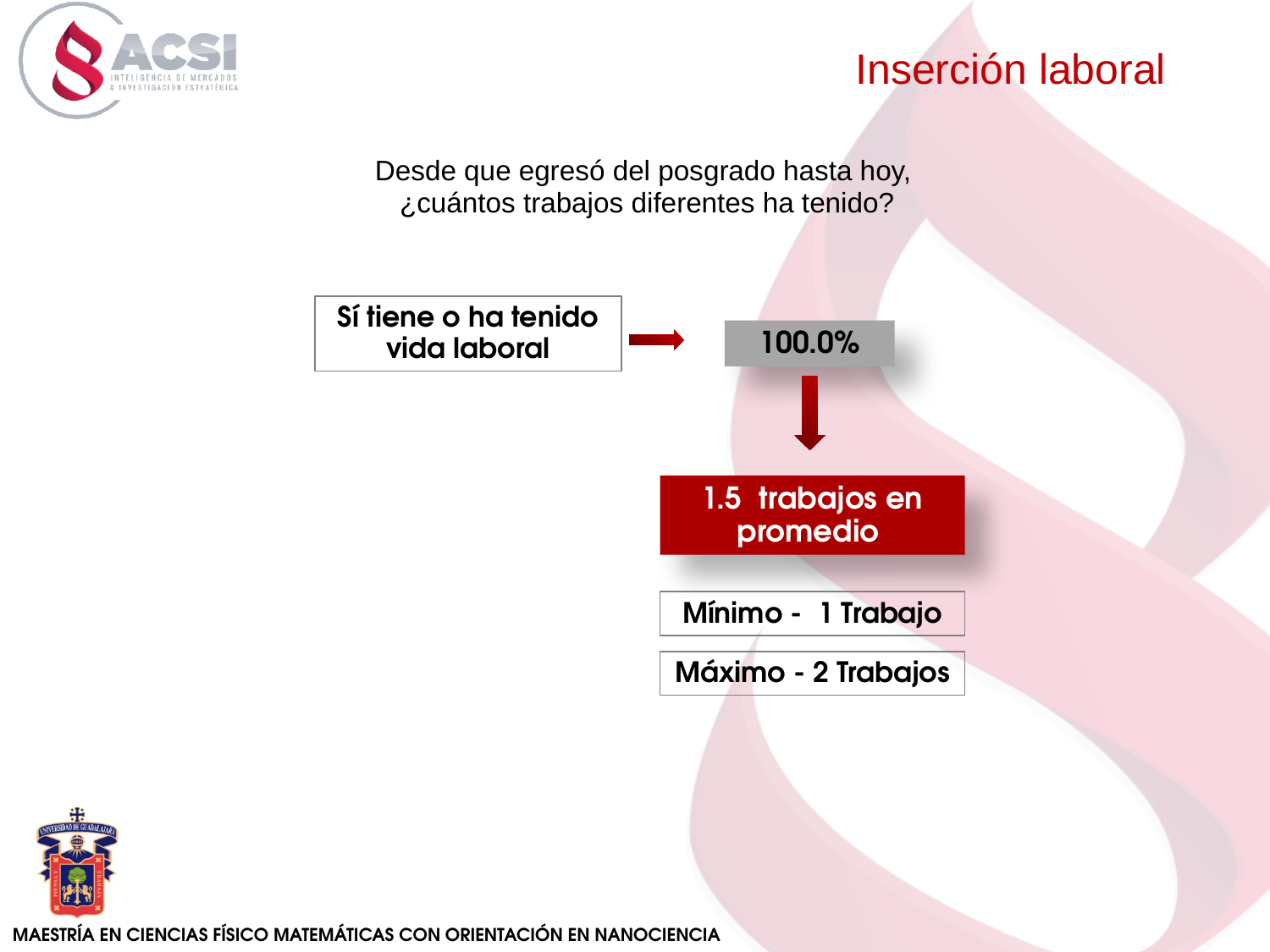

Inserción laboral
Desde que egresó del posgrado hasta hoy,
¿cuántos trabajos diferentes ha tenido?
Sí tiene o ha tenido vida laboral
100.0%

1.5  trabajos en promedio
Mínimo -  1 Trabajo
Máximo - 2 Trabajos